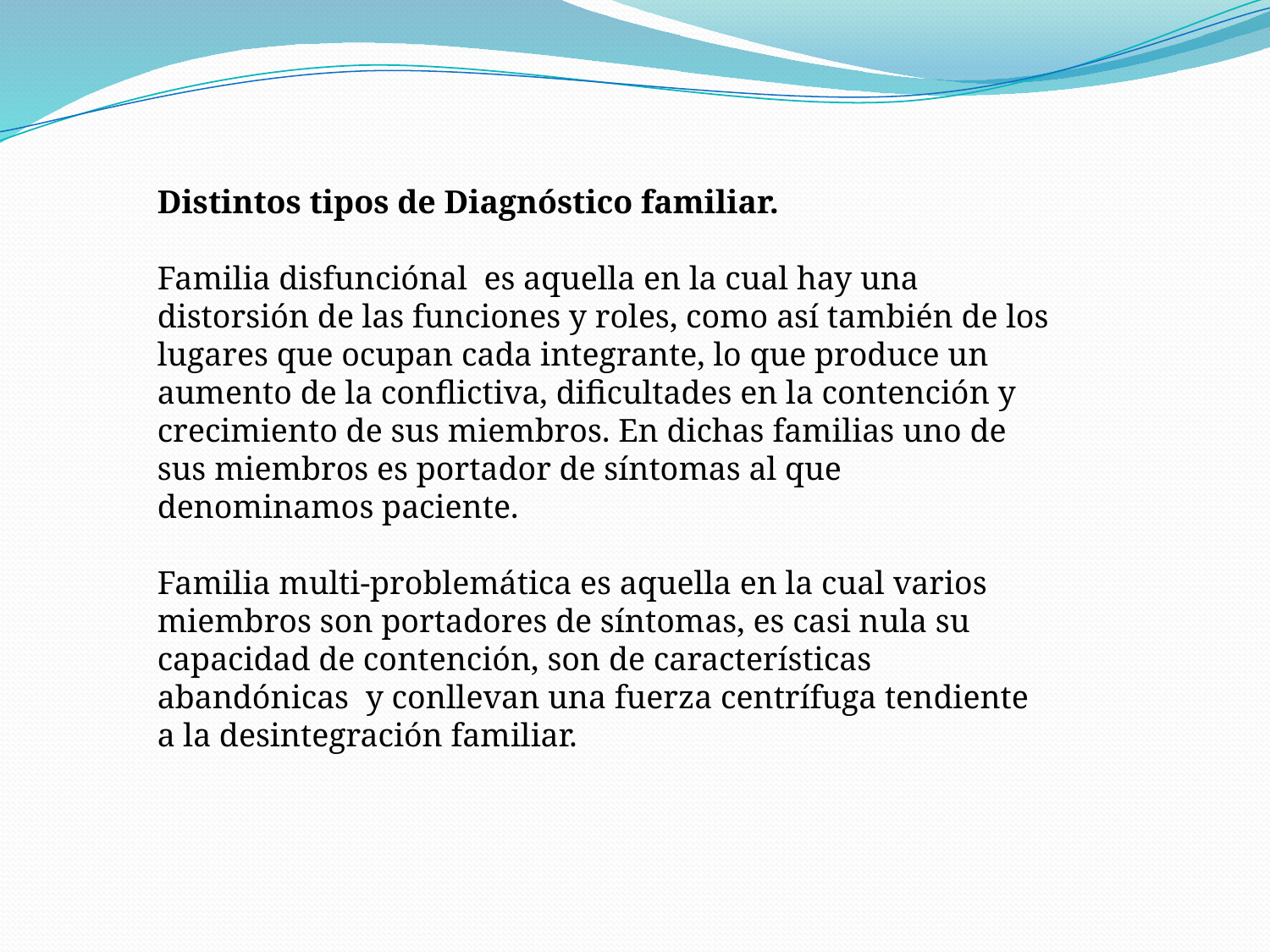

Distintos tipos de Diagnóstico familiar.
Familia disfunciónal  es aquella en la cual hay una distorsión de las funciones y roles, como así también de los lugares que ocupan cada integrante, lo que produce un aumento de la conflictiva, dificultades en la contención y crecimiento de sus miembros. En dichas familias uno de sus miembros es portador de síntomas al que denominamos paciente.
Familia multi-problemática es aquella en la cual varios miembros son portadores de síntomas, es casi nula su capacidad de contención, son de características  abandónicas  y conllevan una fuerza centrífuga tendiente a la desintegración familiar.